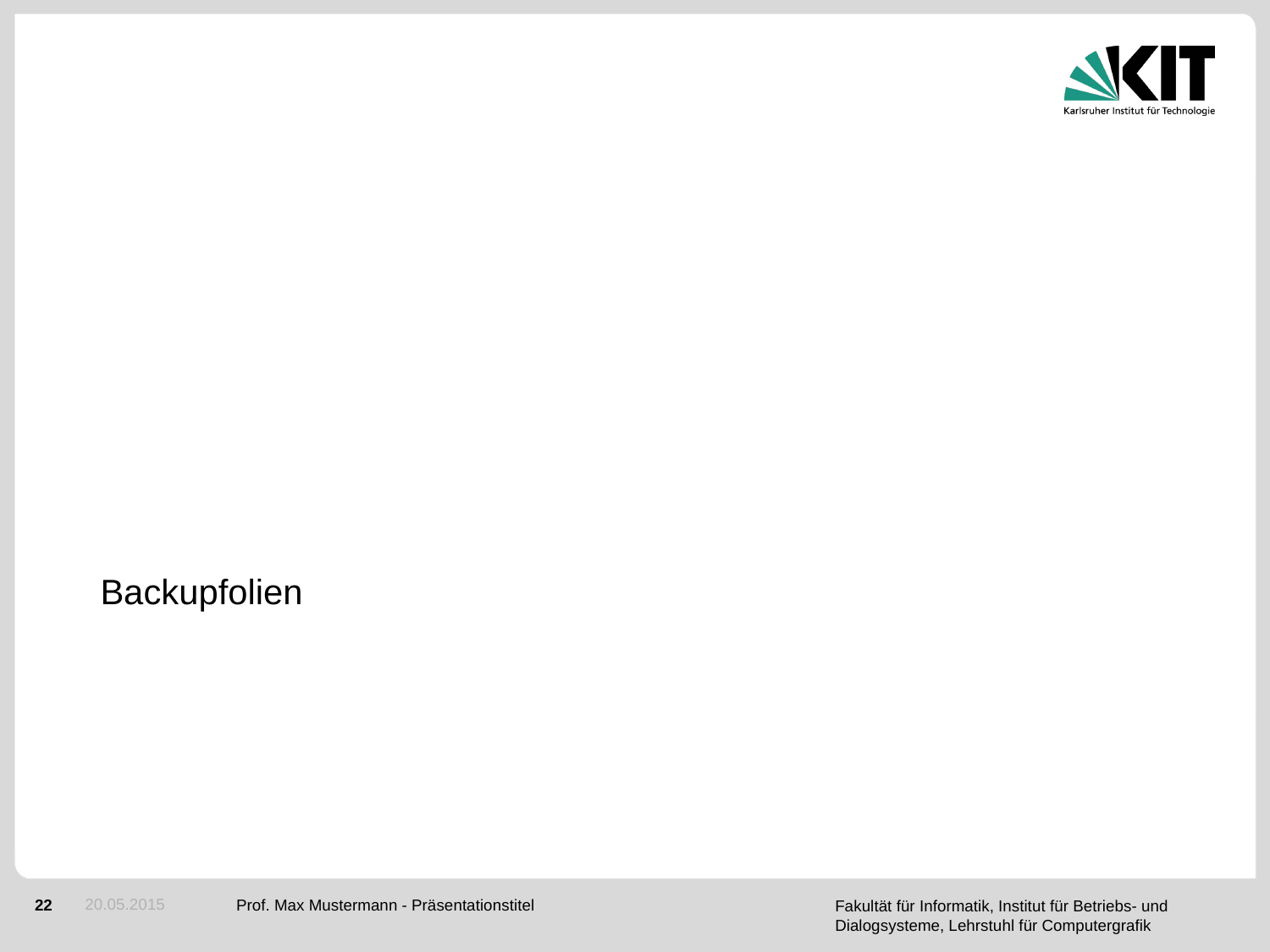

Backupfolien
#
20.05.2015
Prof. Max Mustermann - Präsentationstitel